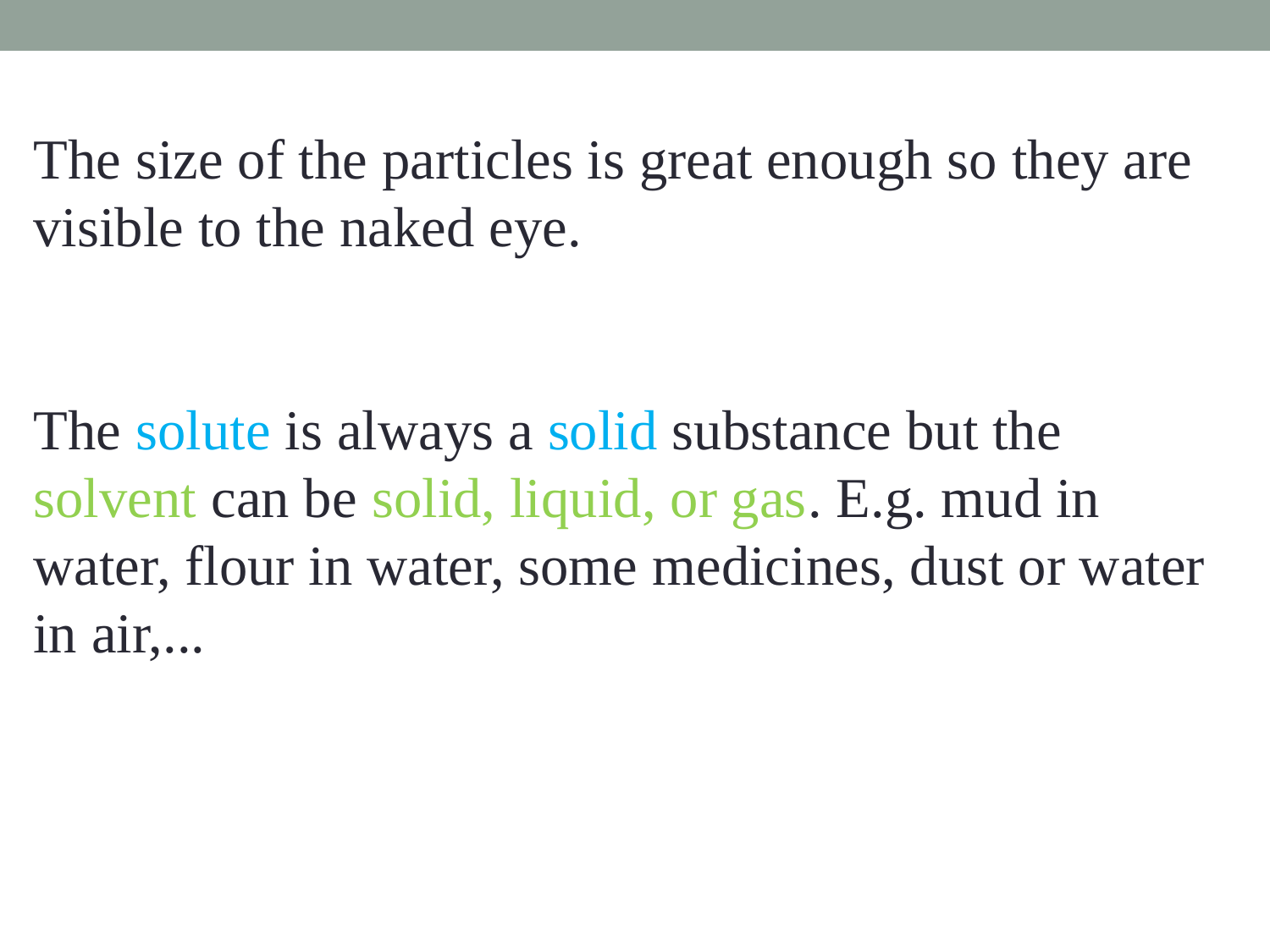

The size of the particles is great enough so they are visible to the naked eye.

The solute is always a solid substance but the solvent can be solid, liquid, or gas. E.g. mud in water, flour in water, some medicines, dust or water in air,...